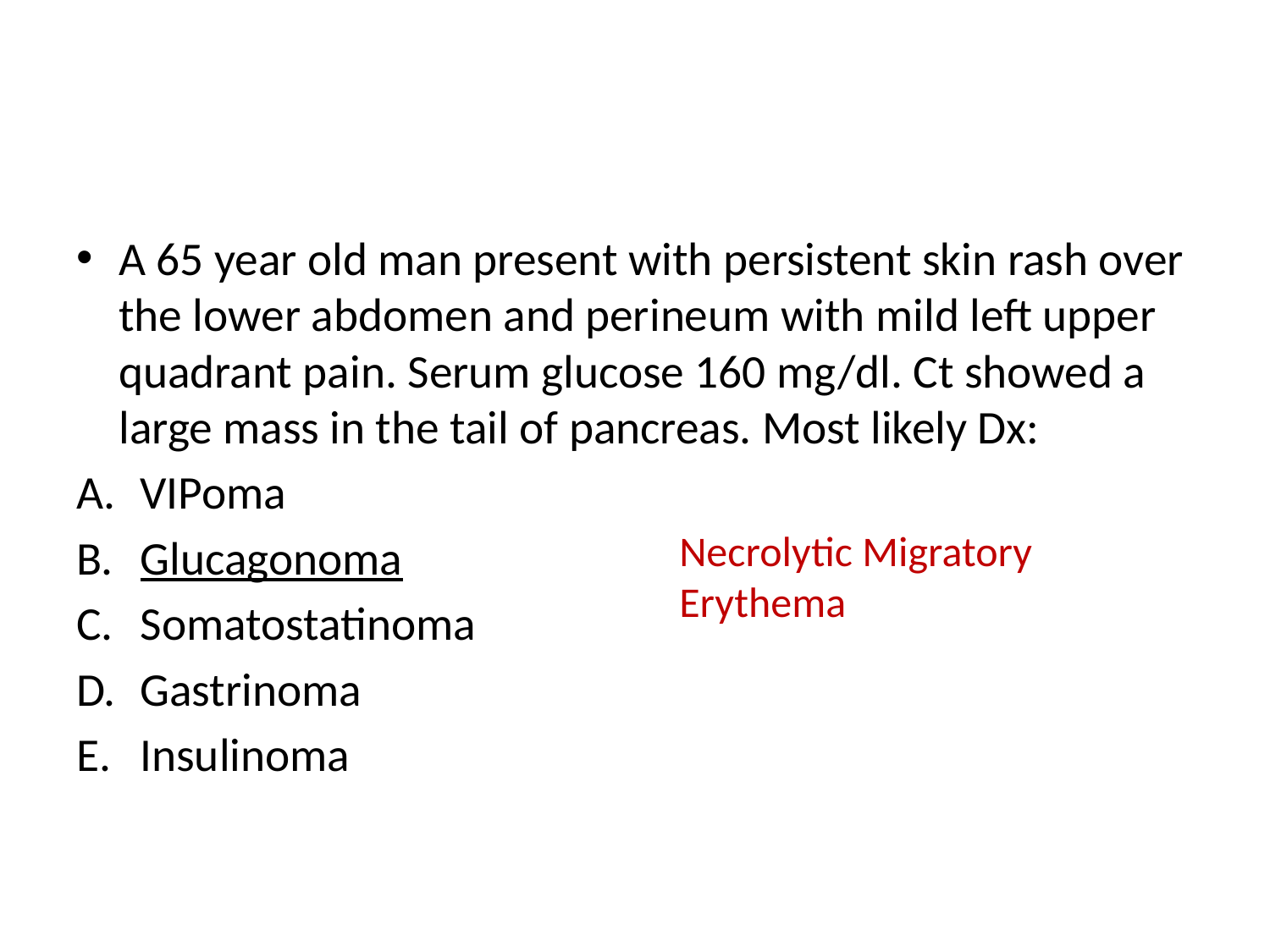

#
A 65 year old man present with persistent skin rash over the lower abdomen and perineum with mild left upper quadrant pain. Serum glucose 160 mg/dl. Ct showed a large mass in the tail of pancreas. Most likely Dx:
VIPoma
Glucagonoma
Somatostatinoma
Gastrinoma
Insulinoma
Necrolytic Migratory Erythema